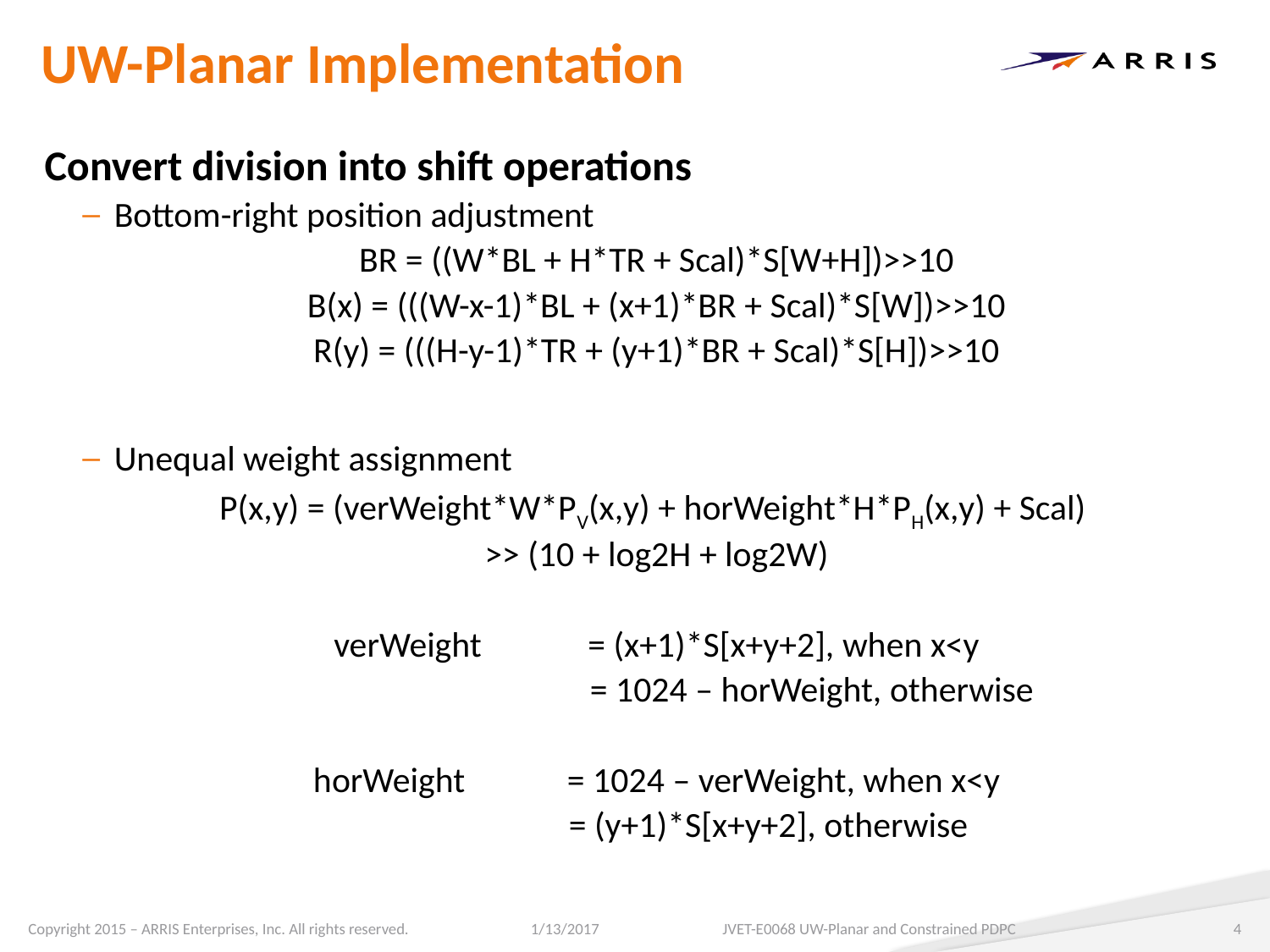

# UW-Planar Implementation
Convert division into shift operations
Bottom-right position adjustment
BR = ((W*BL + H*TR + Scal)*S[W+H])>>10
B(x) = (((W-x-1)*BL + (x+1)*BR + Scal)*S[W])>>10
R(y) = (((H-y-1)*TR + (y+1)*BR + Scal)*S[H])>>10

Unequal weight assignment
P(x,y) = (verWeight*W*PV(x,y) + horWeight*H*PH(x,y) + Scal)
>> (10 + log2H + log2W)

verWeight 	= (x+1)*S[x+y+2], when x<y
		       = 1024 – horWeight, otherwise

horWeight  	= 1024 – verWeight, when x<y
	            = (y+1)*S[x+y+2], otherwise

1/13/2017
JVET-E0068 UW-Planar and Constrained PDPC
4